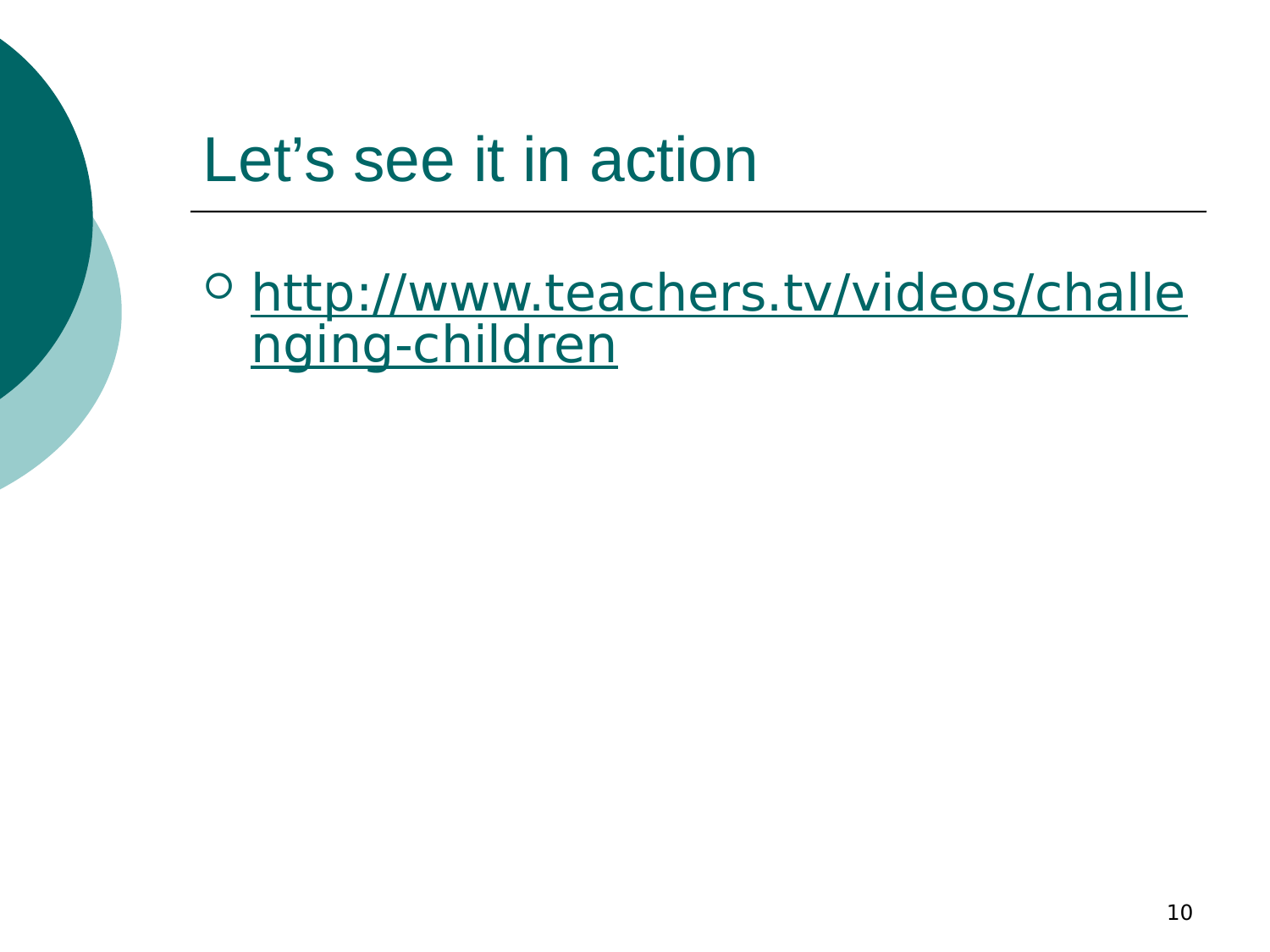

# Let’s see it in action
http://www.teachers.tv/videos/challenging-children
10